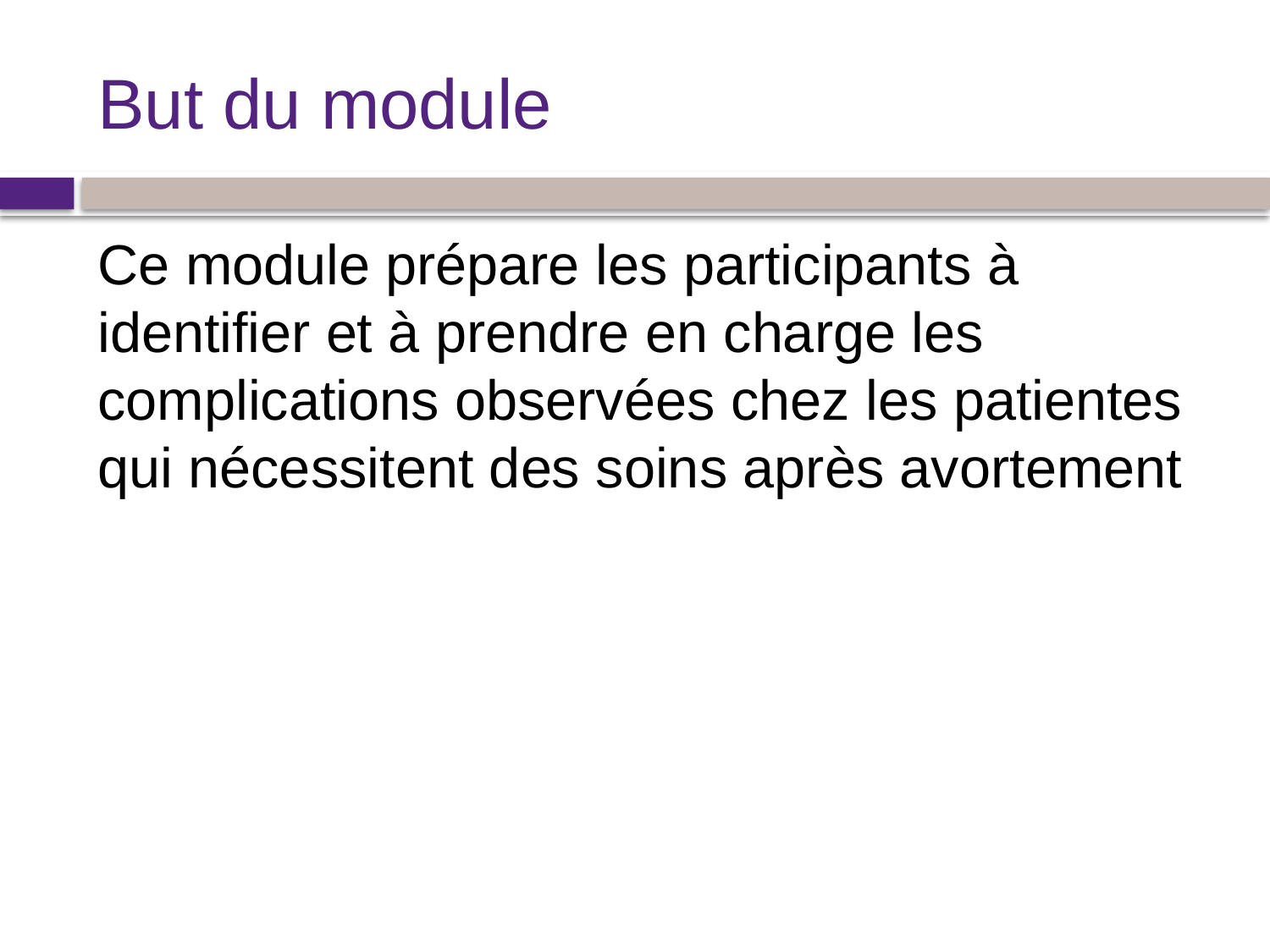

# But du module
Ce module prépare les participants à identifier et à prendre en charge les complications observées chez les patientes qui nécessitent des soins après avortement